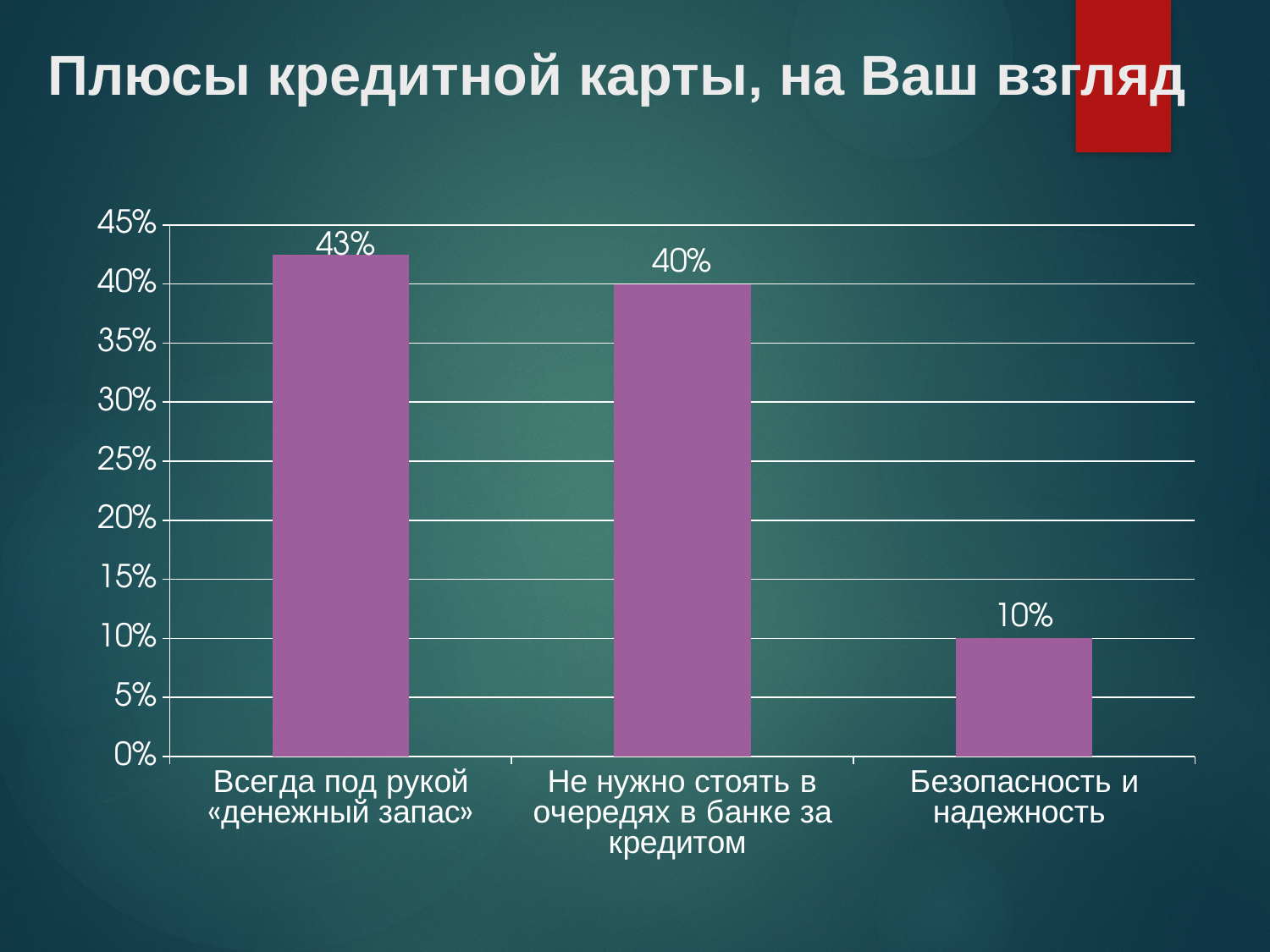

# Плюсы кредитной карты, на Ваш взгляд

### Chart

| Category | Ряд 1 |
|---|---|
| Всегда под рукой «денежный запас» | 0.42500000000000016 |
| Не нужно стоять в очередях в банке за кредитом  | 0.4 |
| Безопасность и надежность  | 0.1 |